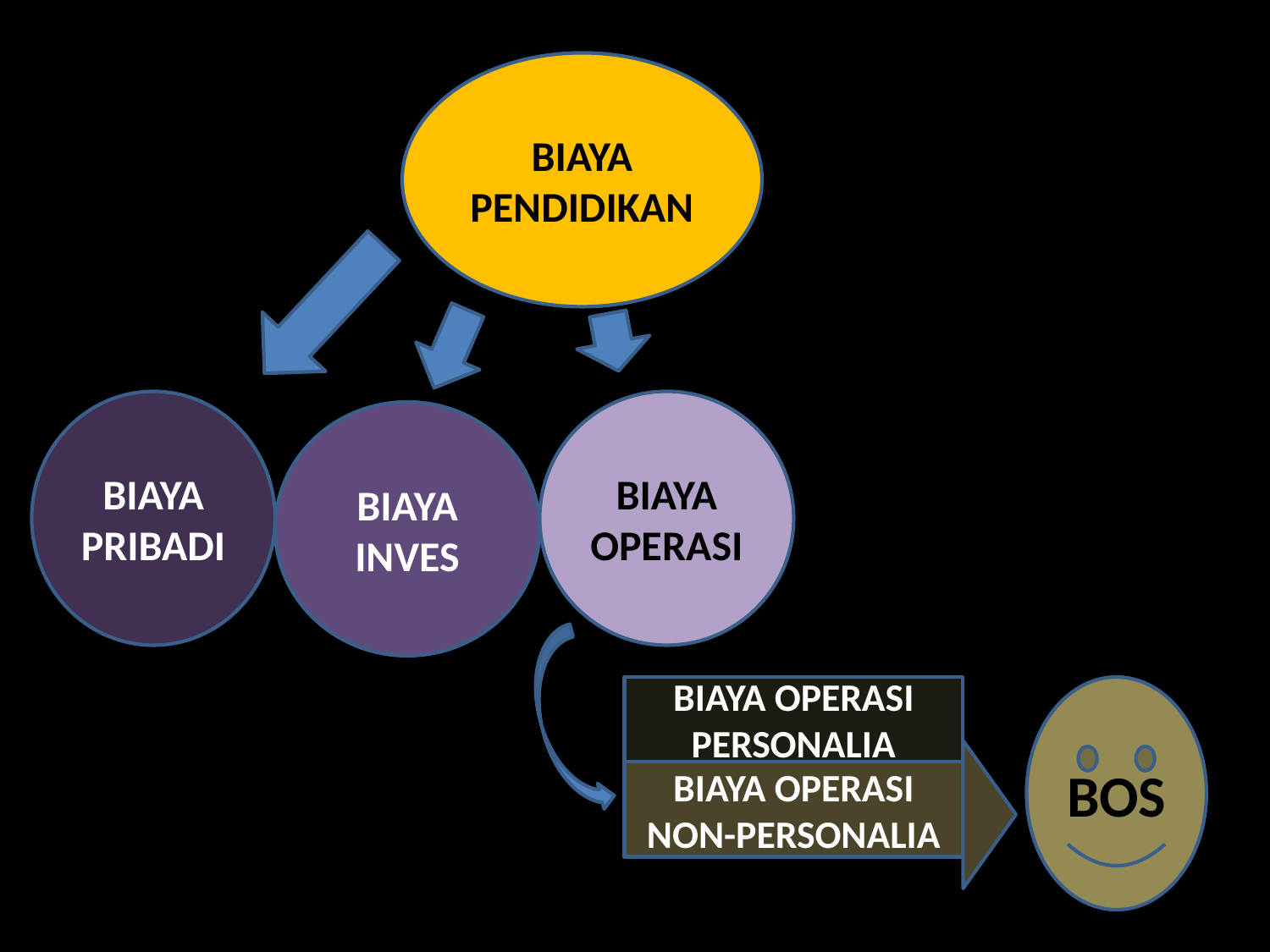

BIAYA
PENDIDIKAN

BIAYA PRIBADI
BIAYA OPERASI
BIAYA INVES

BIAYA OPERASI PERSONALIA
BOS
BIAYA OPERASI
NON-PERSONALIA